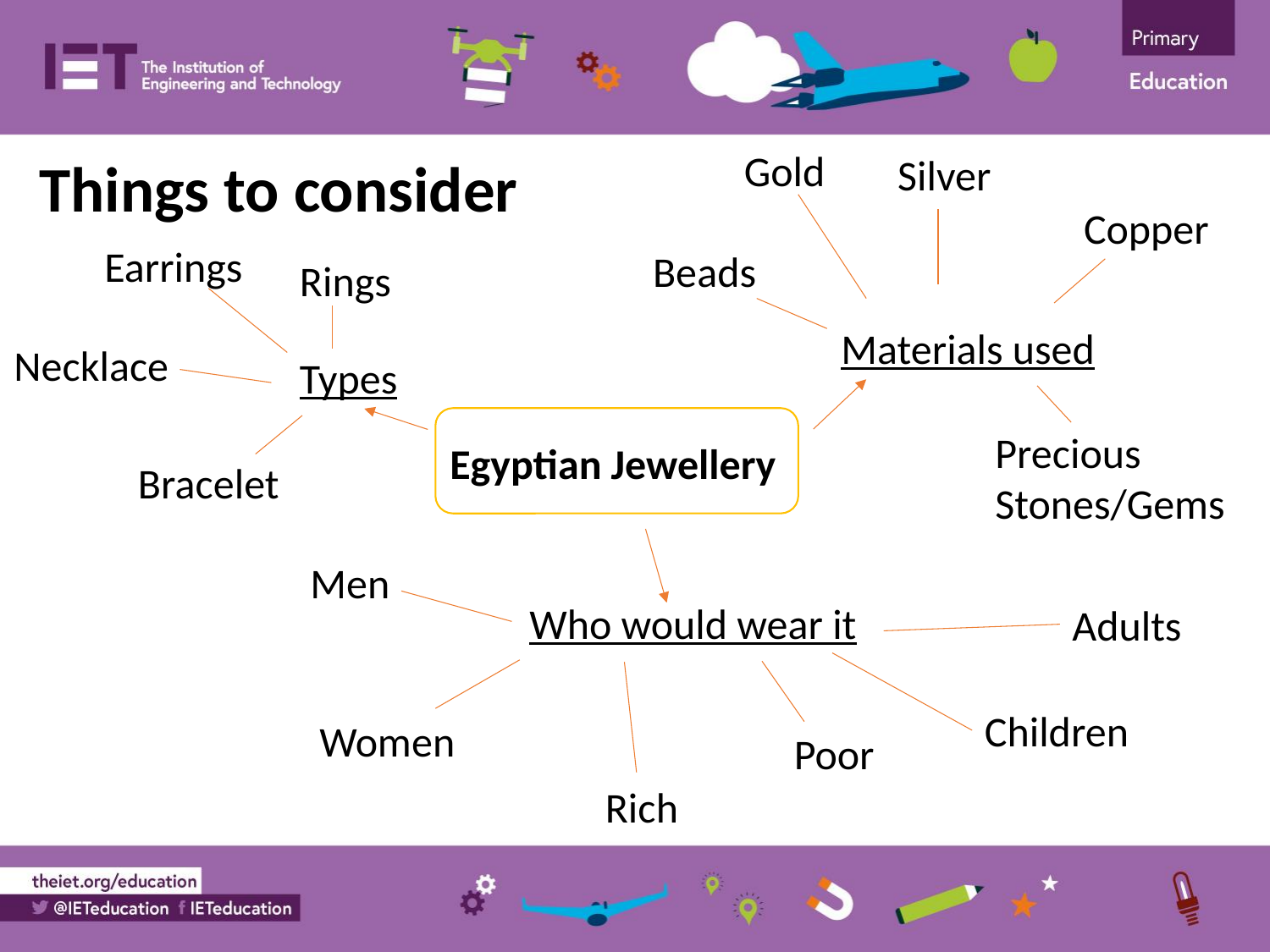

Gold
Silver
Things to consider
Copper
Earrings
Beads
Rings
Materials used
Necklace
Types

Egyptian Jewellery

Precious Stones/Gems
Bracelet
Men
Who would wear it
Adults
Children
Women
Poor
Rich